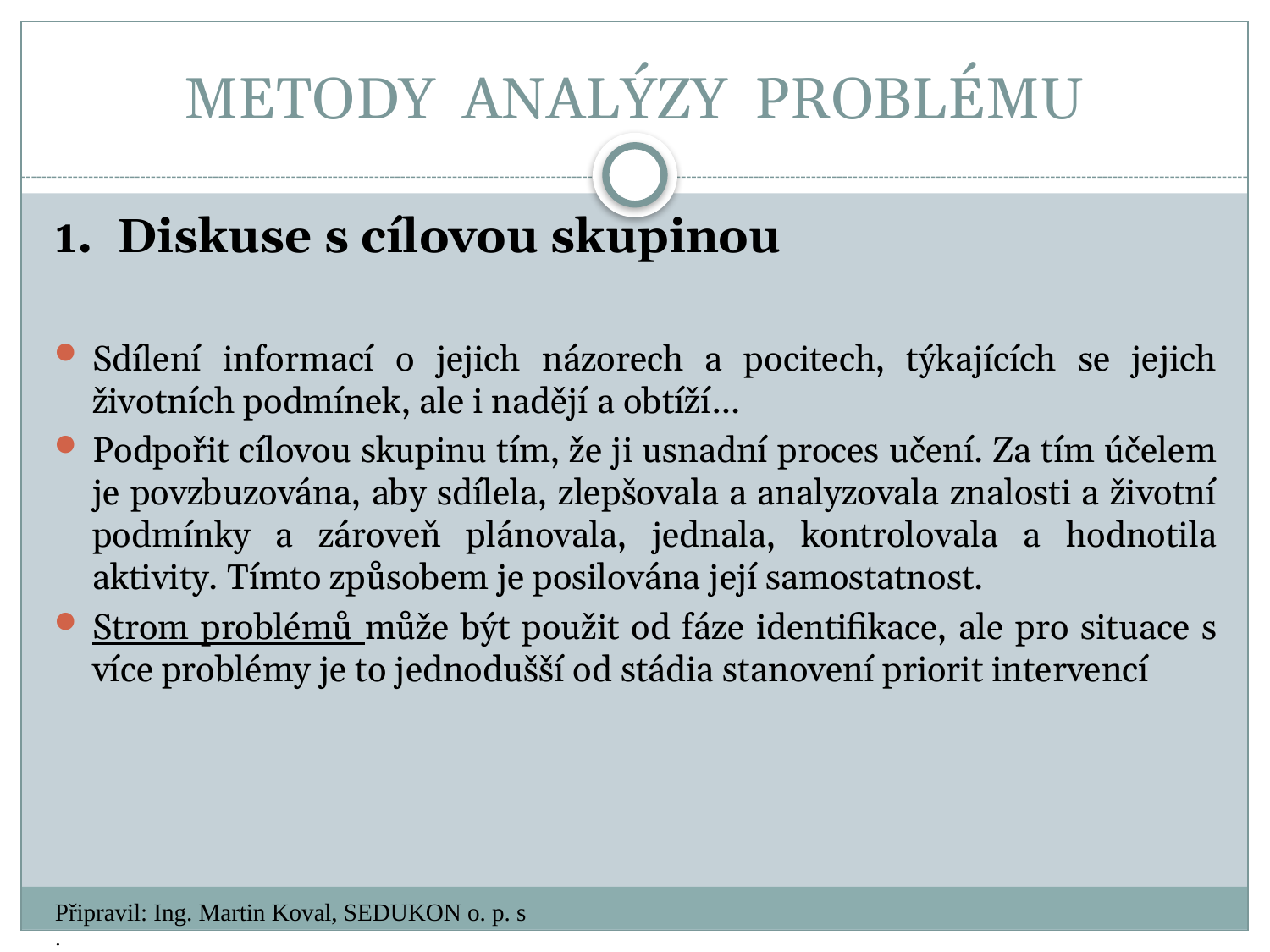

# METODY  ANALÝZY  PROBLÉMU
1.  Diskuse s cílovou skupinou

Sdílení informací o jejich názorech a pocitech, týkajících se jejich životních podmínek, ale i nadějí a obtíží…
Podpořit cílovou skupinu tím, že ji usnadní proces učení. Za tím účelem je povzbuzována, aby sdílela, zlepšovala a analyzovala znalosti a životní podmínky a zároveň plánovala, jednala, kontrolovala a hodnotila aktivity. Tímto způsobem je posilována její samostatnost.
Strom problémů může být použit od fáze identifikace, ale pro situace s více problémy je to jednodušší od stádia stanovení priorit intervencí

Připravil: Ing. Martin Koval, SEDUKON o. p. s.